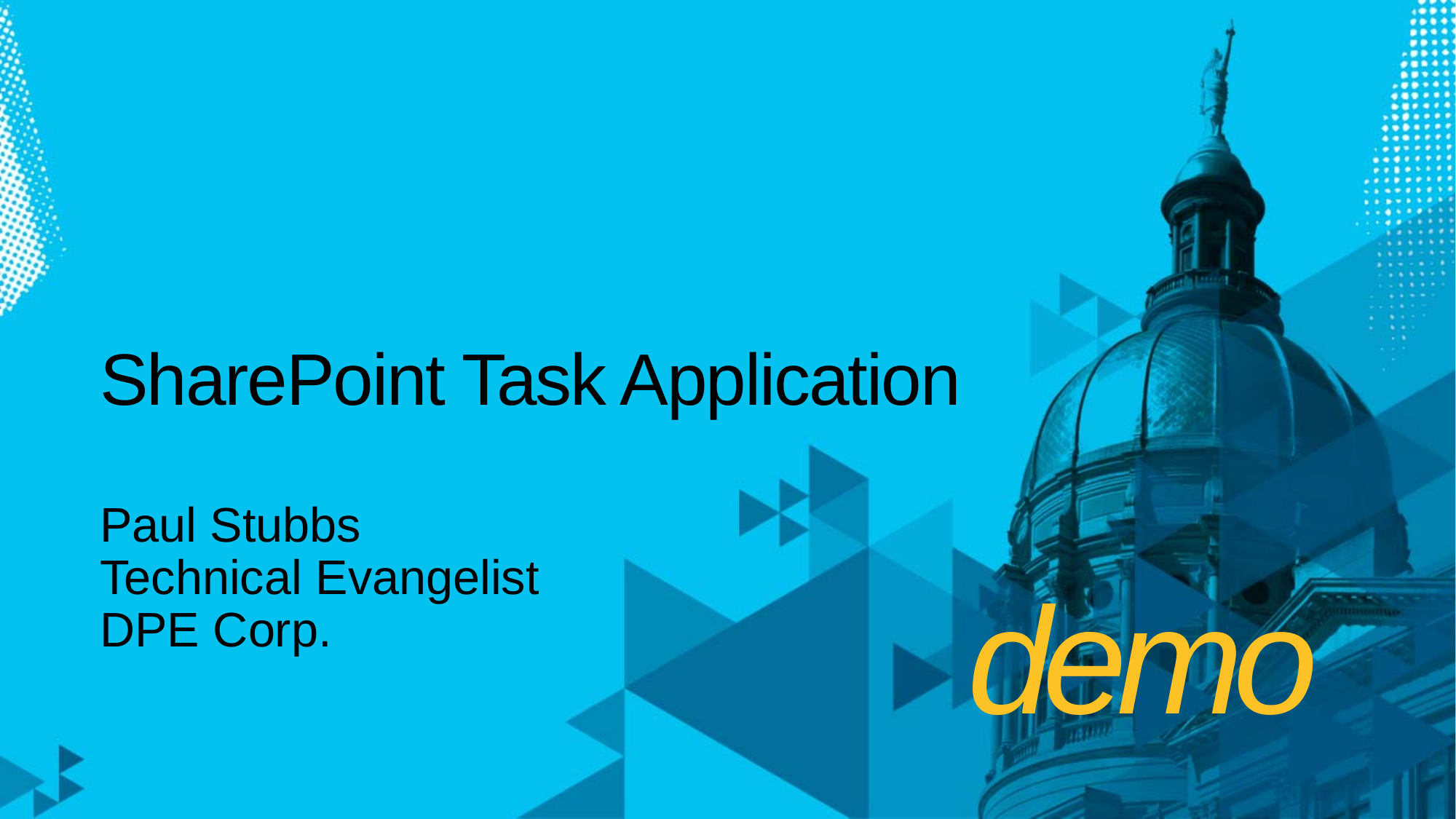

# SharePoint Task Application
Paul Stubbs
Technical Evangelist
DPE Corp.
demo